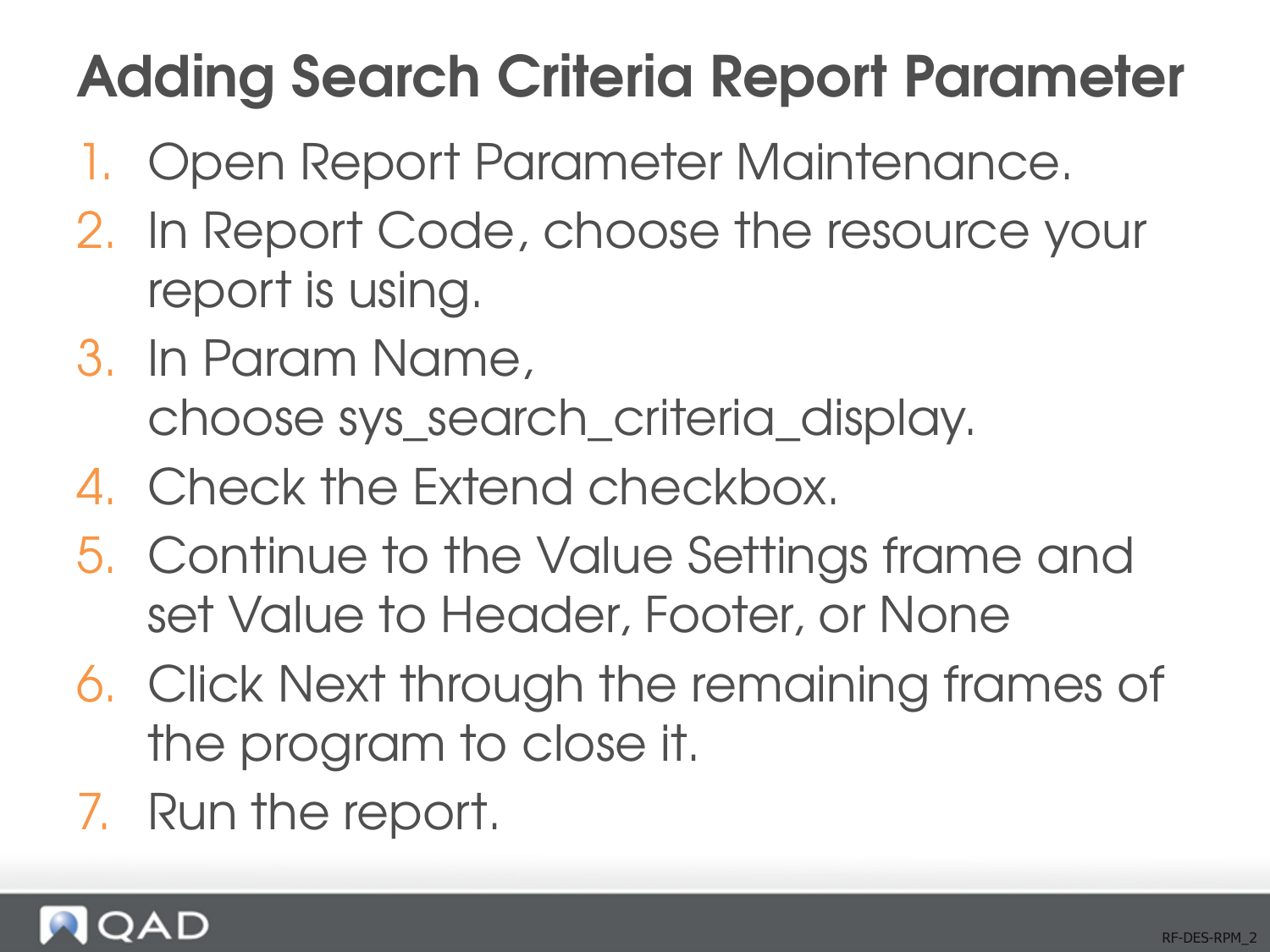

# Adding Search Criteria Report Parameter
Open Report Parameter Maintenance.
In Report Code, choose the resource your report is using.
In Param Name, choose sys_search_criteria_display.
Check the Extend checkbox.
Continue to the Value Settings frame and set Value to Header, Footer, or None
Click Next through the remaining frames of the program to close it.
Run the report.

RF-DES-RPM_2